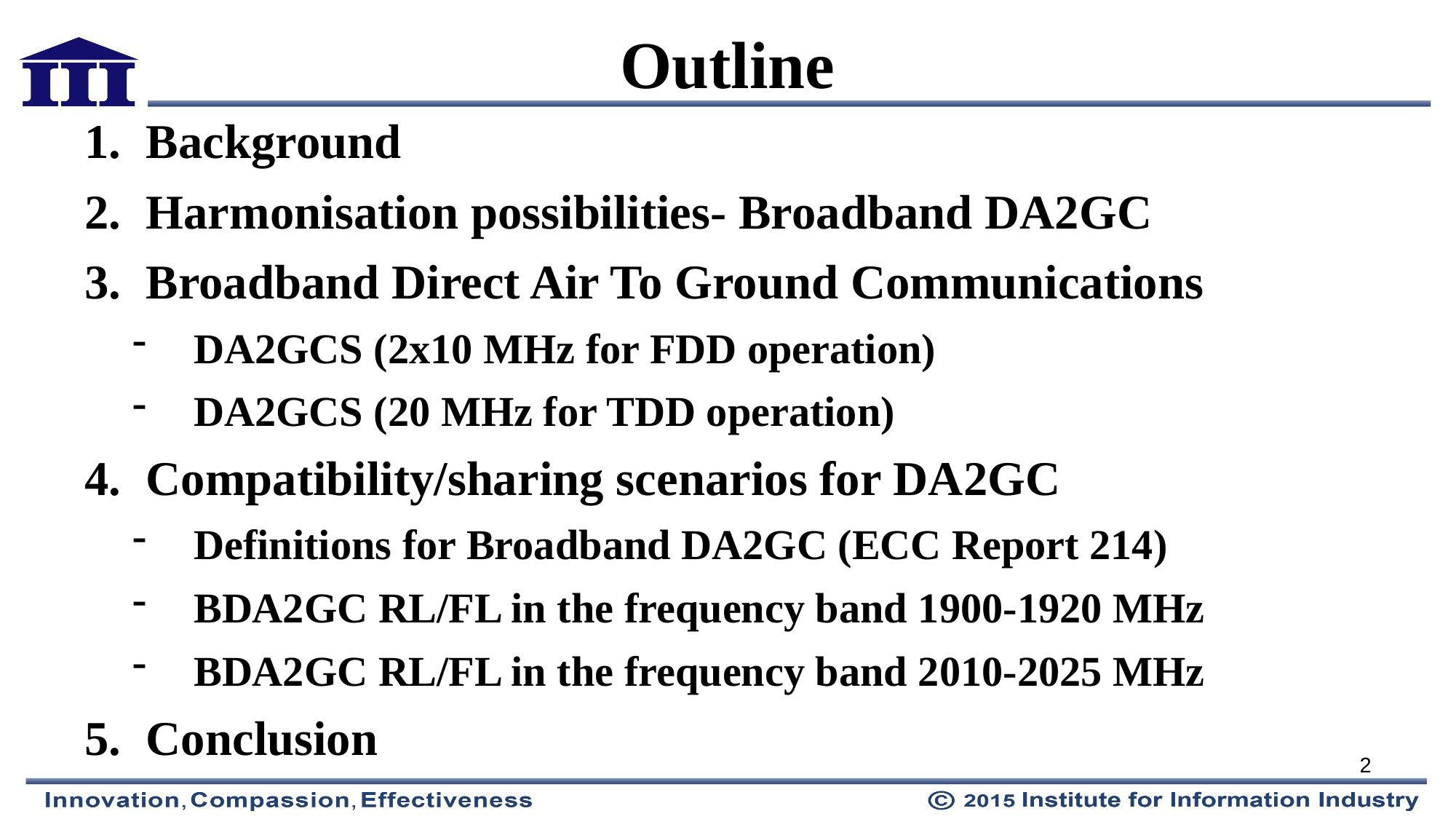

# Outline
Background
Harmonisation possibilities- Broadband DA2GC
Broadband Direct Air To Ground Communications
DA2GCS (2x10 MHz for FDD operation)
DA2GCS (20 MHz for TDD operation)
Compatibility/sharing scenarios for DA2GC
Definitions for Broadband DA2GC (ECC Report 214)
BDA2GC RL/FL in the frequency band 1900-1920 MHz
BDA2GC RL/FL in the frequency band 2010-2025 MHz
Conclusion
2